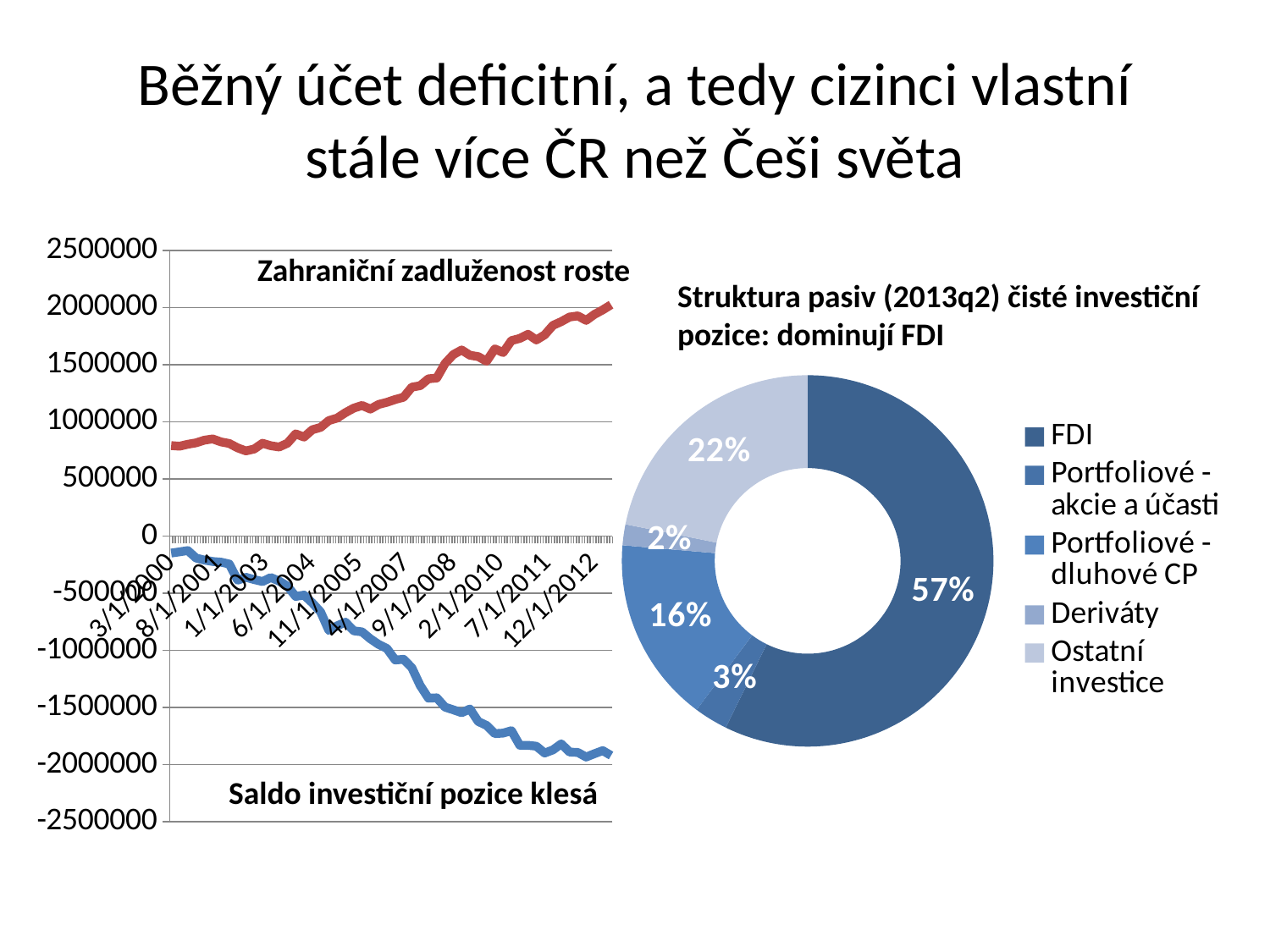

# Běžný účet deficitní, a tedy cizinci vlastní stále více ČR než Češi světa

### Chart

| Category | SALDO INVESTIČNÍ POZICE | ZAHRANIČNÍ ZADLUŽENOST |
|---|---|---|
| 41455 | -1919562.4 | 2025446.6 |
| 41364 | -1876831.2 | 1980149.9 |
| 41274 | -1903562.4 | 1940938.9 |
| 41182 | -1933160.5 | 1888638.4 |
| 41090 | -1893025.8 | 1927911.4 |
| 40999 | -1889303.9 | 1917938.6 |
| 40908 | -1817622.6 | 1877454.3 |
| 40816 | -1870603.2 | 1844544.4 |
| 40724 | -1898148.5 | 1761675.9 |
| 40633 | -1837952.7 | 1717021.0 |
| 40543 | -1830394.3 | 1766669.1 |
| 40451 | -1829772.5 | 1730517.5 |
| 40359 | -1702294.8 | 1711551.1 |
| 40268 | -1723539.9 | 1606920.2 |
| 40178 | -1727840.9 | 1639242.8 |
| 40086 | -1656300.7 | 1530691.2 |
| 39994 | -1621913.4 | 1571613.6 |
| 39903 | -1512229.6 | 1583057.4 |
| 39813 | -1545028.9 | 1629548.0 |
| 39721 | -1519876.6 | 1589502.7 |
| 39629 | -1496130.6 | 1511400.2 |
| 39538 | -1414805.0 | 1383743.5 |
| 39447 | -1417917.4 | 1377412.4 |
| 39355 | -1306207.4 | 1316872.9 |
| 39263 | -1151722.4 | 1304152.5 |
| 39172 | -1077800.1 | 1216006.7 |
| 39082 | -1083677.4 | 1196382.9 |
| 38990 | -983660.8 | 1171569.9 |
| 38898 | -947378.4 | 1152969.8 |
| 38807 | -898538.9 | 1112354.3 |
| 38717 | -837442.5 | 1144380.3 |
| 38625 | -828543.9 | 1120770.4 |
| 38533 | -752631.2 | 1081294.0 |
| 38442 | -784575.3 | 1033408.6 |
| 38352 | -824993.5 | 1011807.9 |
| 38260 | -663198.9 | 952205.0 |
| 38168 | -584042.8 | 931039.2 |
| 38077 | -515869.8 | 867177.4 |
| 37986 | -527483.7 | 895139.6 |
| 37894 | -436862.2 | 813641.8 |
| 37802 | -392932.9 | 780421.7 |
| 37711 | -362220.4 | 791513.4 |
| 37621 | -397254.8 | 813305.2 |
| 37529 | -380162.8 | 762794.0 |
| 37437 | -359983.1 | 746109.7 |
| 37346 | -385617.8 | 772904.9 |
| 37256 | -244067.7 | 811258.1 |
| 37164 | -227474.9 | 824755.2 |
| 37072 | -221842.8 | 851009.5 |
| 36981 | -209306.6 | 840270.4 |
| 36891 | -191869.3 | 817073.7 |
| 36799 | -126128.5 | 804210.4 |
| 36707 | -137626.4 | 787236.6 |
| 36616 | -147846.9 | 793158.6 |
Zahraniční zadluženost roste

### Chart

| Category |  |
|---|---|
| FDI | 2677871.9 |
| Portfoliové - akcie a účasti | 136654.1 |
| Portfoliové - dluhové CP | 755431.1 |
| Deriváty | 84944.1 |
| Ostatní investice | 1021424.5 |
Struktura pasiv (2013q2) čisté investiční pozice: dominují FDI
Saldo investiční pozice klesá